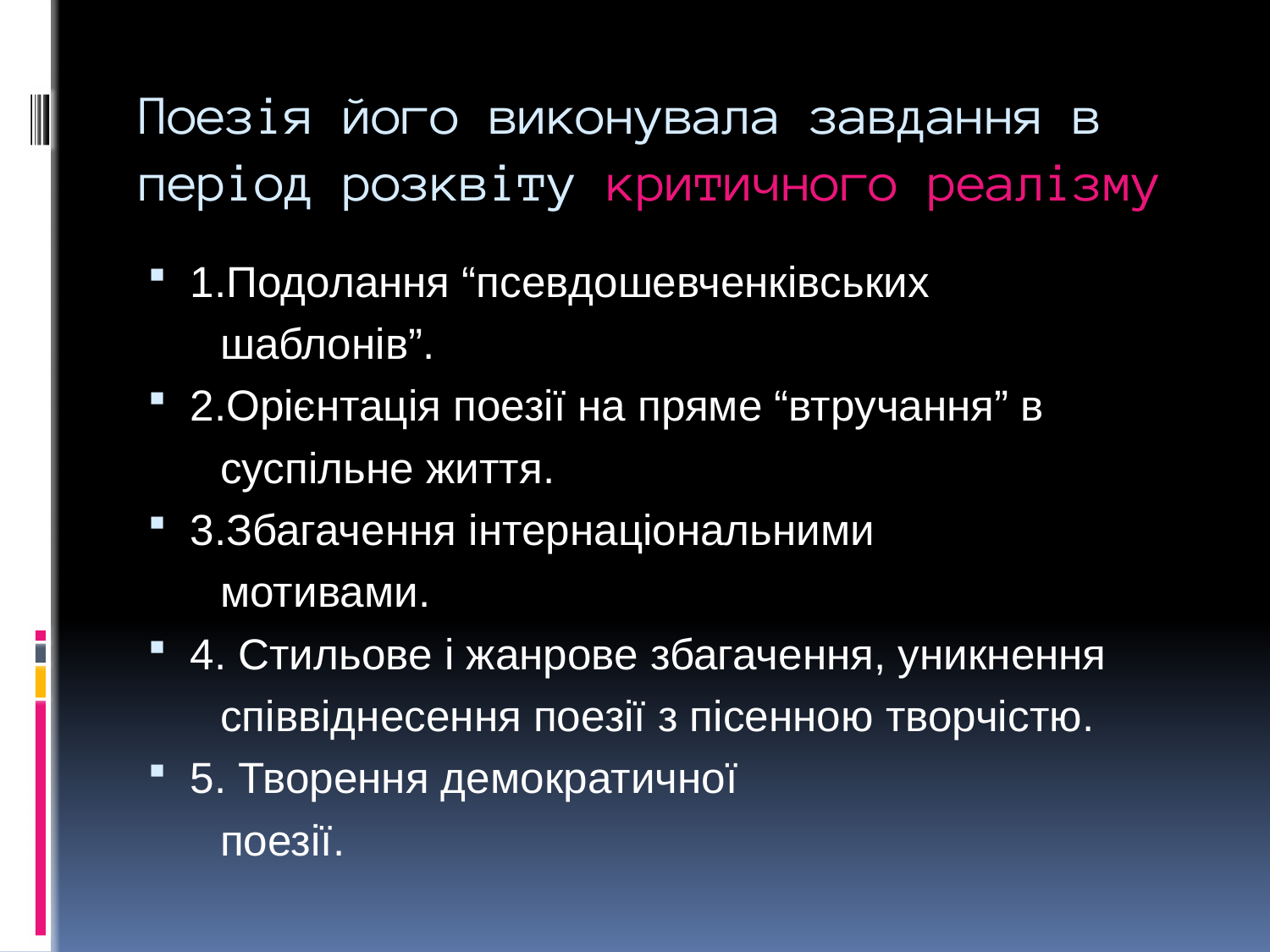

# Поезія його виконувала завдання в період розквіту критичного реалізму
1.Подолання “псевдошевченківських
      шаблонів”.
2.Орієнтація поезії на пряме “втручання” в
      суспільне життя.
3.Збагачення інтернаціональними
      мотивами.
4. Стильове і жанрове збагачення, уникнення
      співвіднесення поезії з пісенною творчістю.
5. Творення демократичної
      поезії.